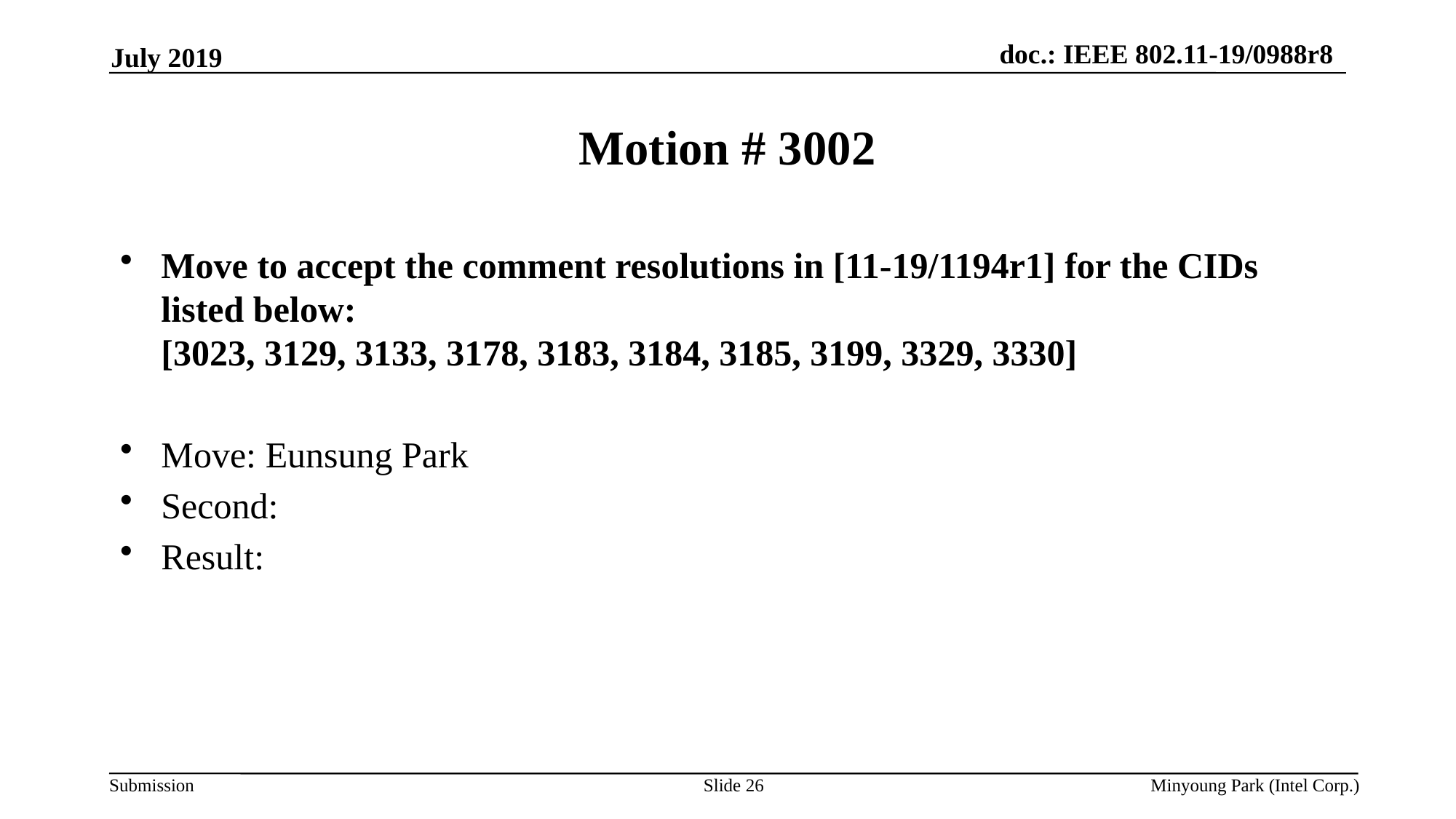

July 2019
# Motion # 3002
Move to accept the comment resolutions in [11-19/1194r1] for the CIDs listed below:
[3023, 3129, 3133, 3178, 3183, 3184, 3185, 3199, 3329, 3330]

Move: Eunsung Park
Second:
Result:

Slide 26
Minyoung Park (Intel Corp.)